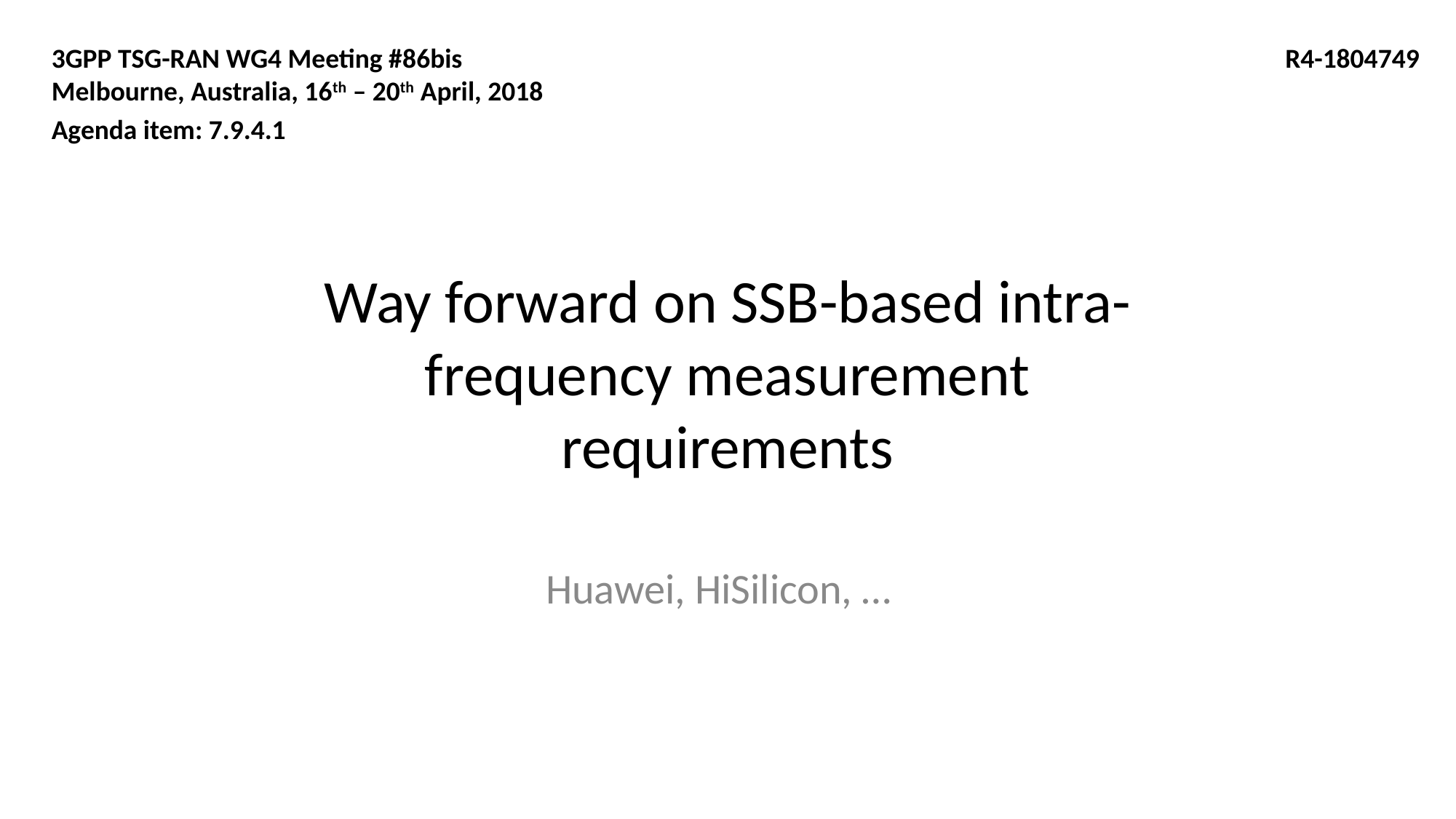

3GPP TSG-RAN WG4 Meeting #86bis
Melbourne, Australia, 16th – 20th April, 2018
Agenda item: 7.9.4.1
R4-1804749
# Way forward on SSB-based intra-frequency measurement requirements
Huawei, HiSilicon, …